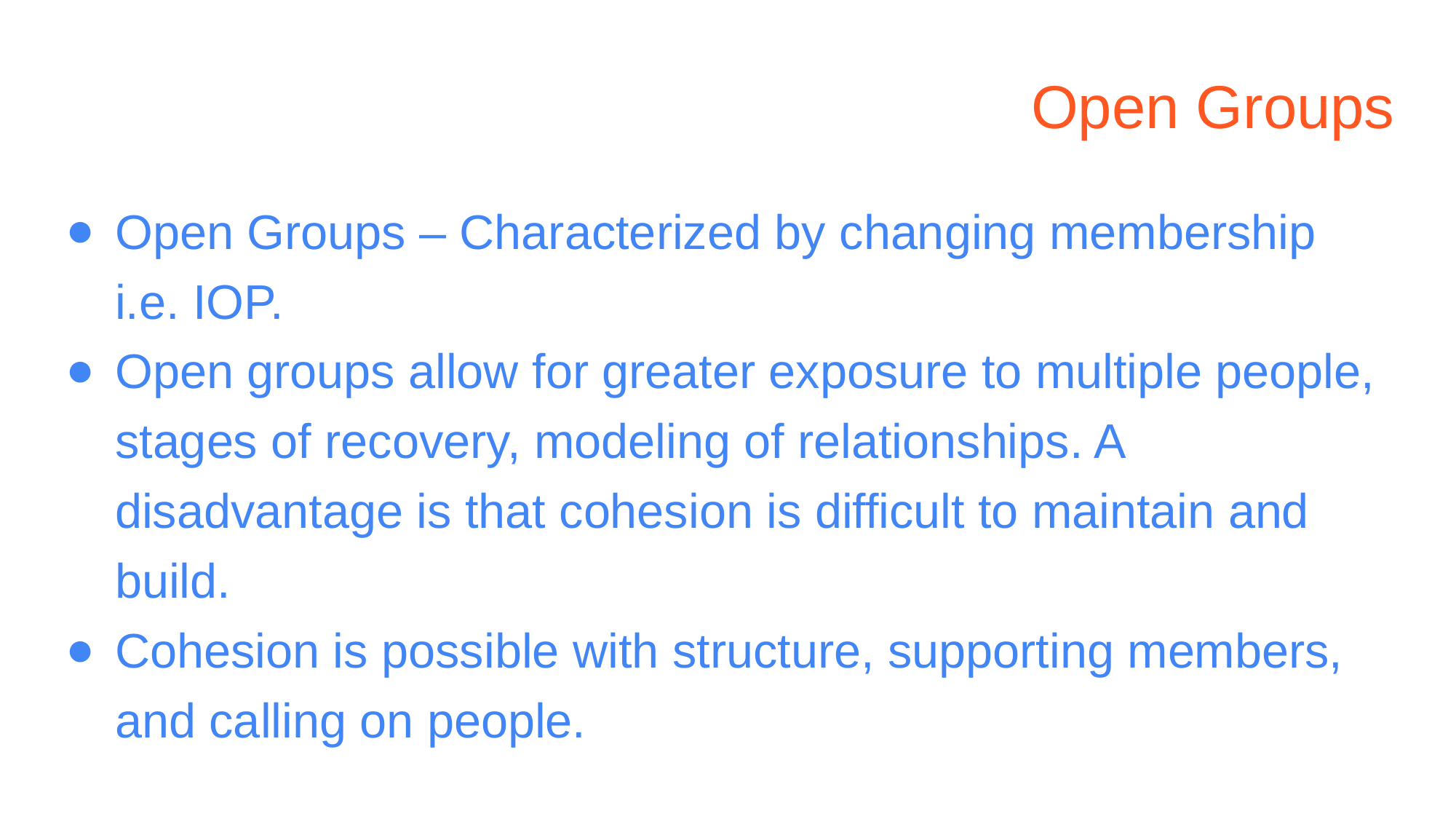

# Open Groups
Open Groups – Characterized by changing membership i.e. IOP.
Open groups allow for greater exposure to multiple people, stages of recovery, modeling of relationships. A disadvantage is that cohesion is difficult to maintain and build.
Cohesion is possible with structure, supporting members, and calling on people.